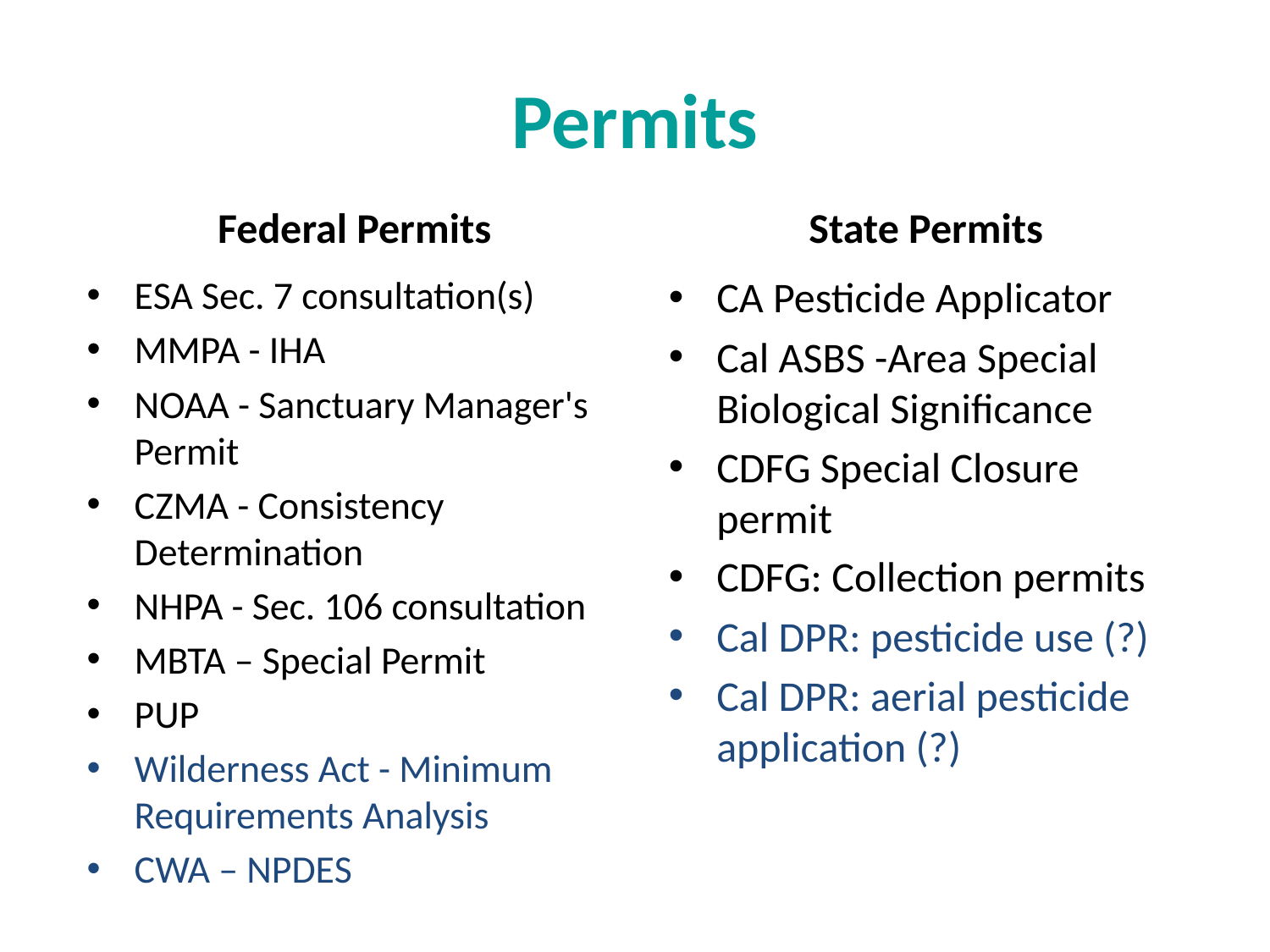

# Permits
Federal Permits
State Permits
ESA Sec. 7 consultation(s)
MMPA - IHA
NOAA - Sanctuary Manager's Permit
CZMA - Consistency Determination
NHPA - Sec. 106 consultation
MBTA – Special Permit
PUP
Wilderness Act - Minimum Requirements Analysis
CWA – NPDES
CA Pesticide Applicator
Cal ASBS -Area Special Biological Significance
CDFG Special Closure permit
CDFG: Collection permits
Cal DPR: pesticide use (?)
Cal DPR: aerial pesticide application (?)